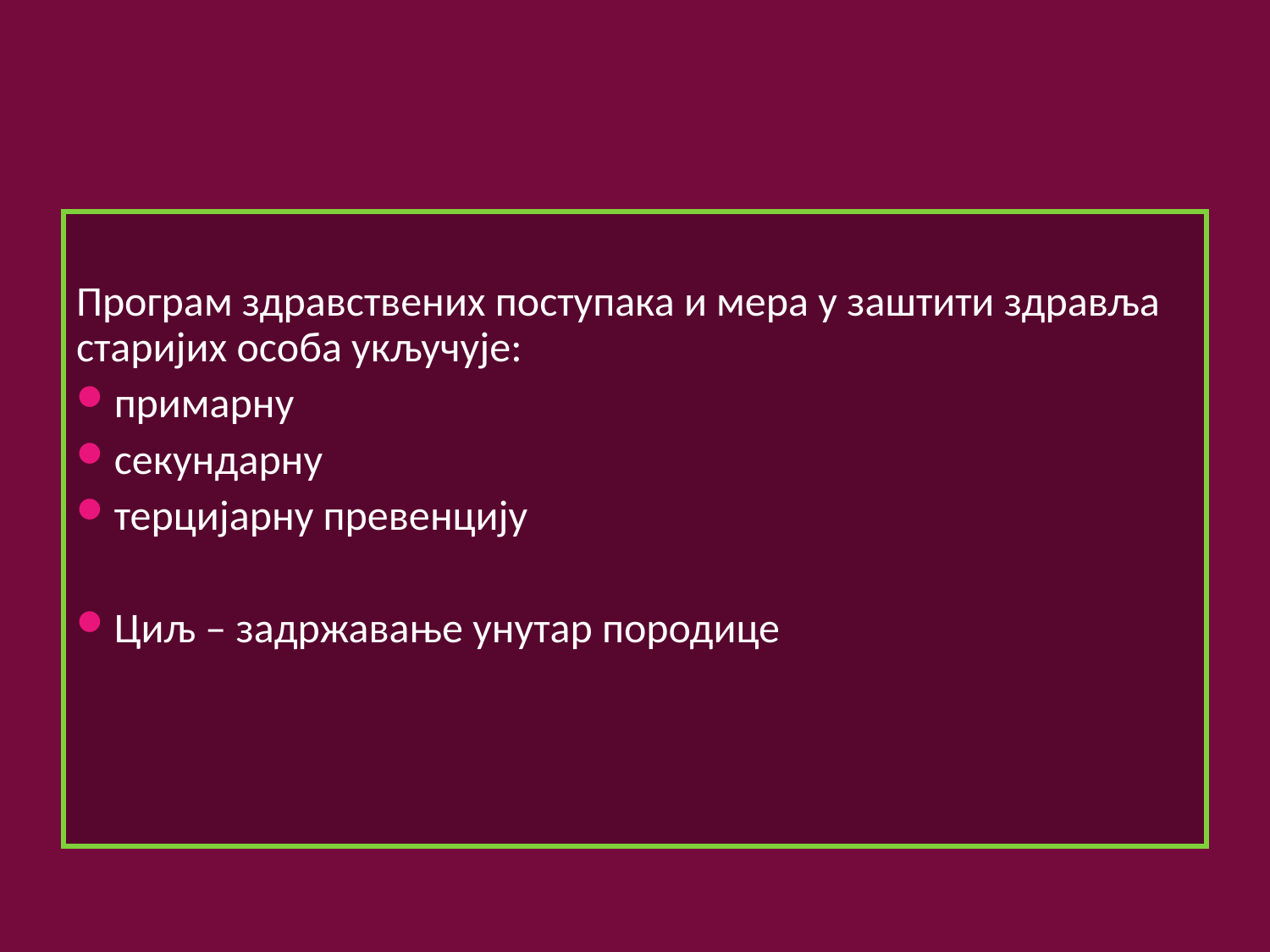

#

Програм здравствених поступака и мера у заштити здравља старијих особа укључује:
примарну
секундарну
терцијарну превенцију

Циљ – задржавање унутар породице